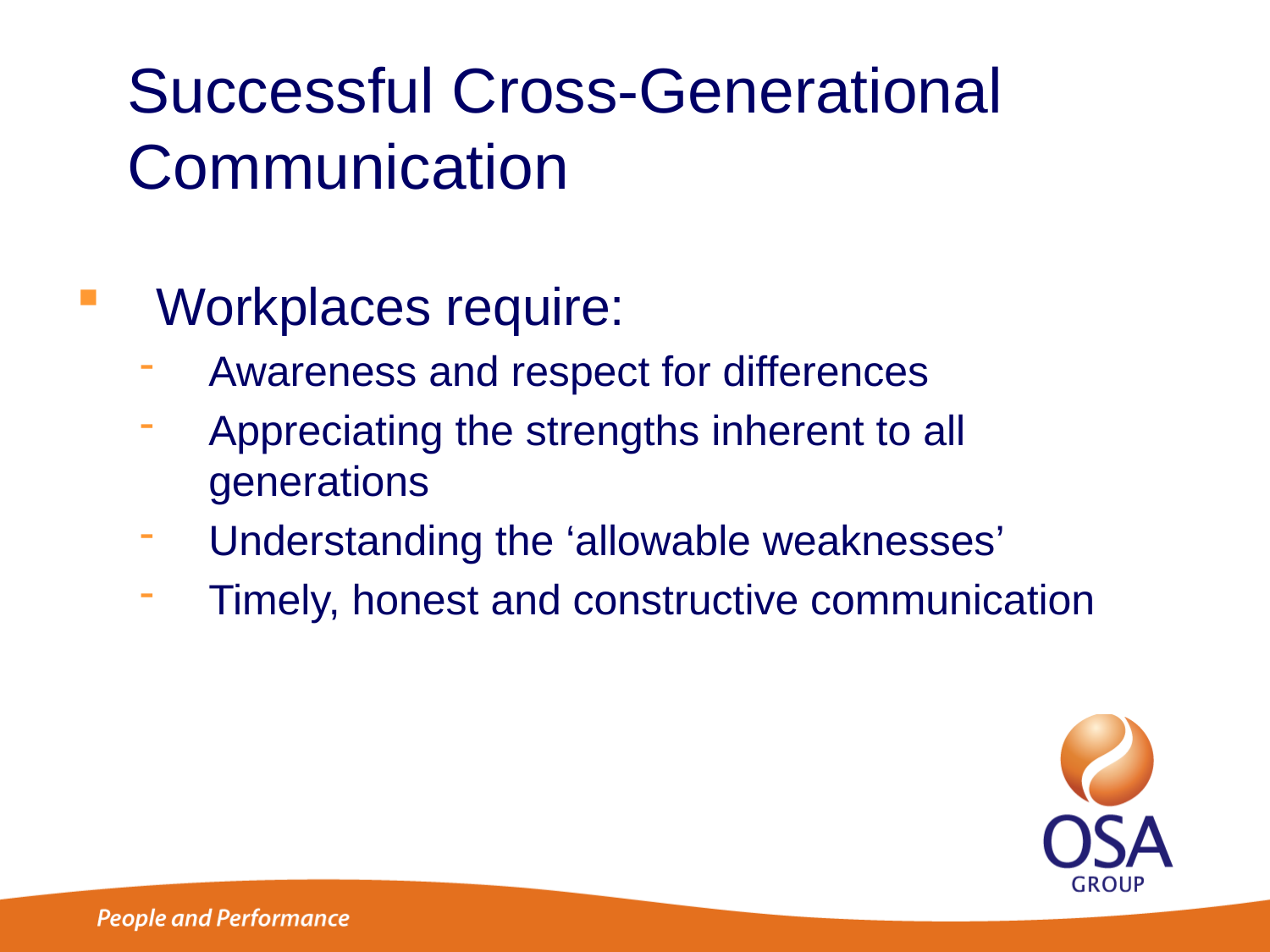

# Successful Cross-Generational Communication
Workplaces require:
Awareness and respect for differences
Appreciating the strengths inherent to all generations
Understanding the ‘allowable weaknesses’
Timely, honest and constructive communication